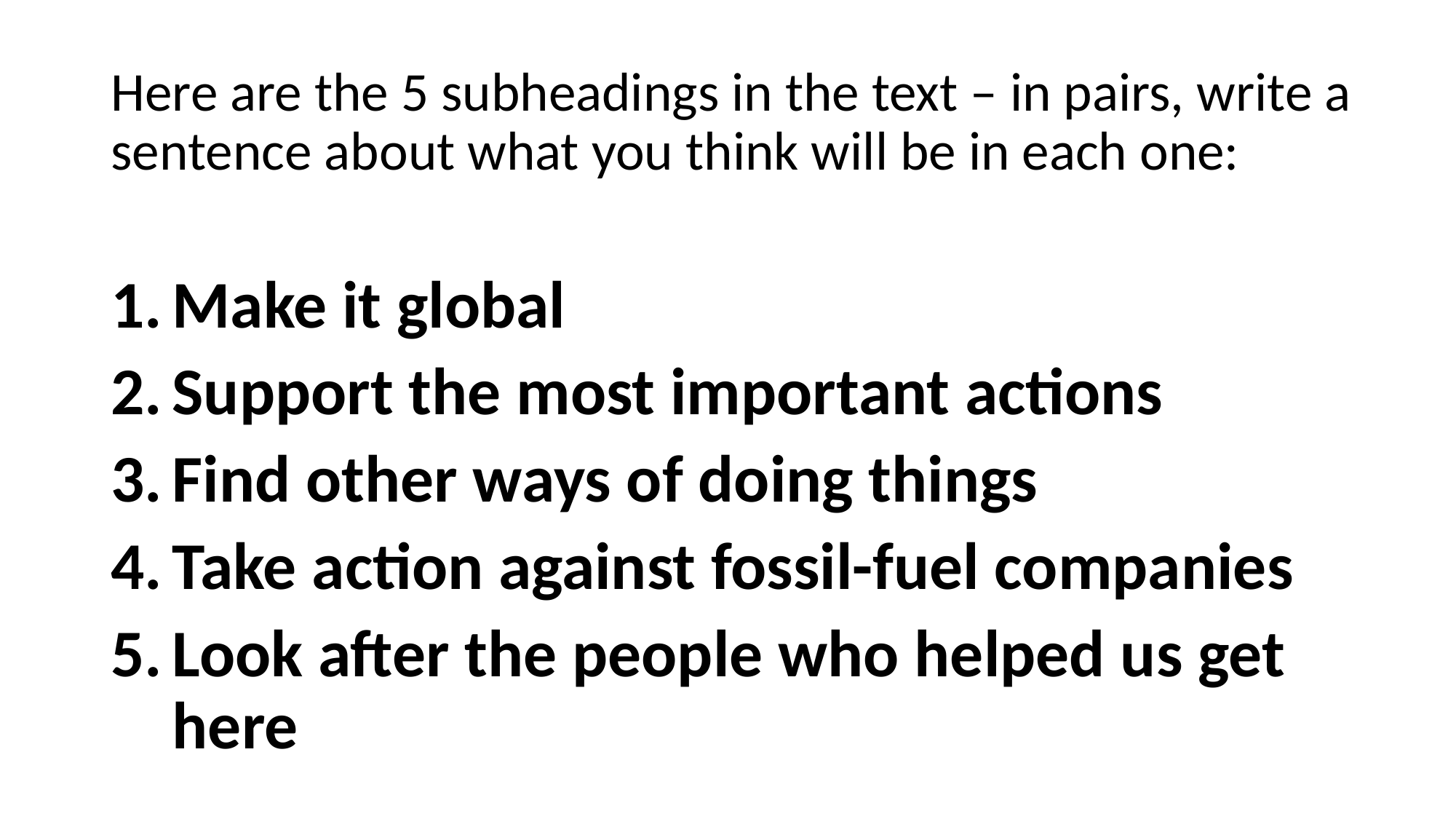

# Here are the 5 subheadings in the text – in pairs, write a sentence about what you think will be in each one:
Make it global
Support the most important actions
Find other ways of doing things
Take action against fossil-fuel companies
Look after the people who helped us get here